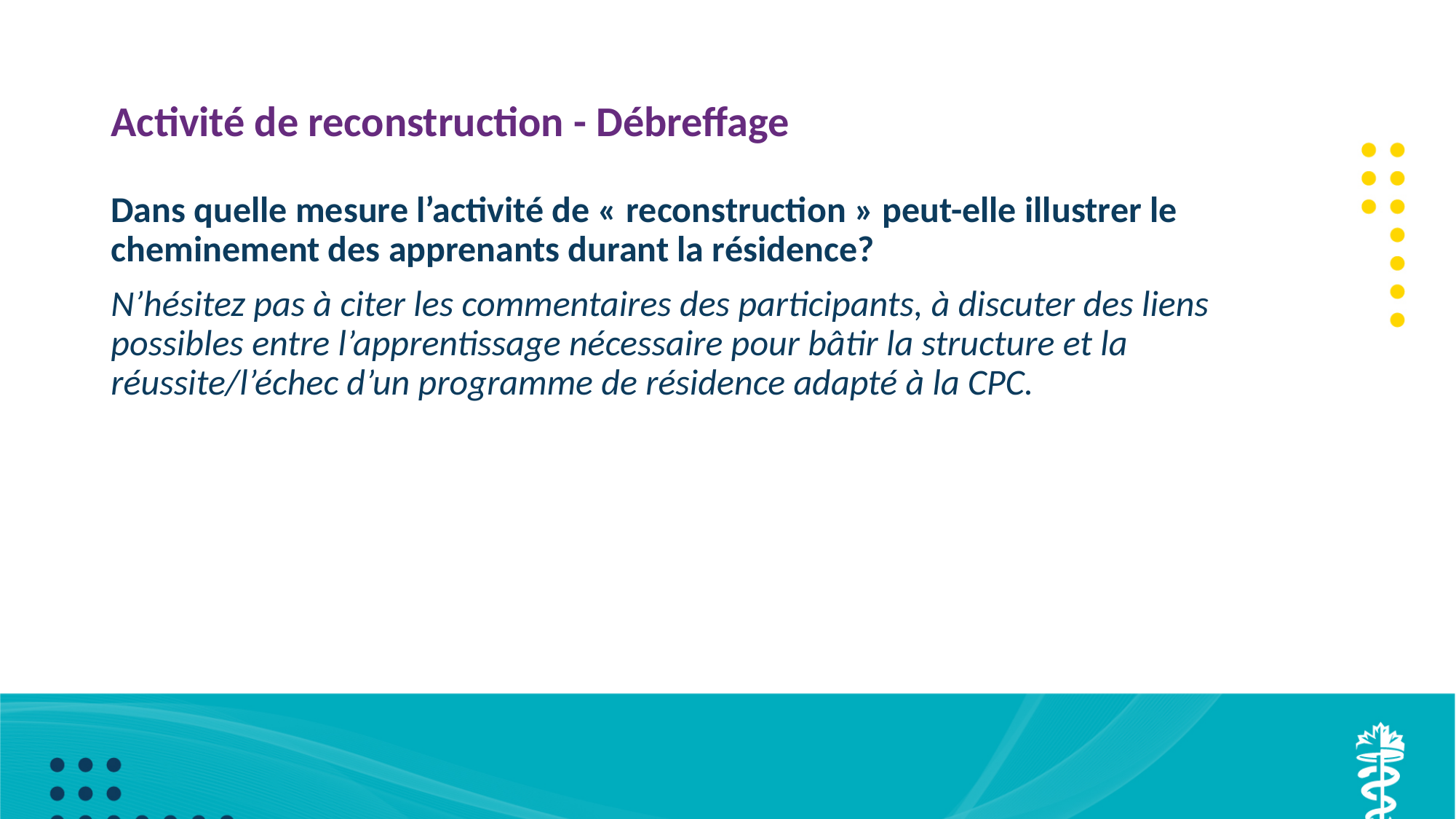

# Activité de reconstruction - Débreffage
Dans quelle mesure l’activité de « reconstruction » peut-elle illustrer le cheminement des apprenants durant la résidence?
N’hésitez pas à citer les commentaires des participants, à discuter des liens possibles entre l’apprentissage nécessaire pour bâtir la structure et la réussite/l’échec d’un programme de résidence adapté à la CPC.